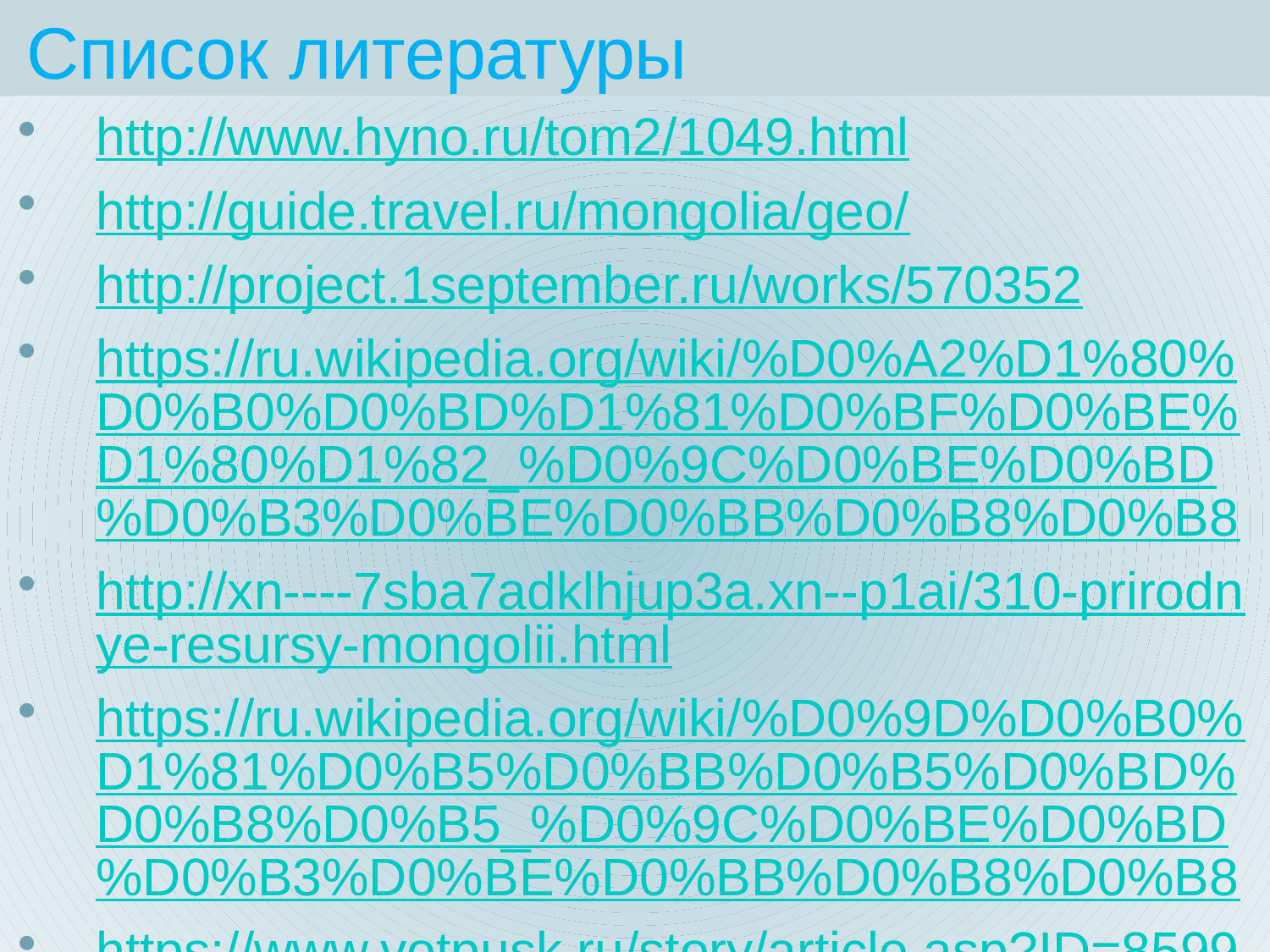

# Список литературы
http://www.hyno.ru/tom2/1049.html
http://guide.travel.ru/mongolia/geo/
http://project.1september.ru/works/570352
https://ru.wikipedia.org/wiki/%D0%A2%D1%80%D0%B0%D0%BD%D1%81%D0%BF%D0%BE%D1%80%D1%82_%D0%9C%D0%BE%D0%BD%D0%B3%D0%BE%D0%BB%D0%B8%D0%B8
http://xn----7sba7adklhjup3a.xn--p1ai/310-prirodnye-resursy-mongolii.html
https://ru.wikipedia.org/wiki/%D0%9D%D0%B0%D1%81%D0%B5%D0%BB%D0%B5%D0%BD%D0%B8%D0%B5_%D0%9C%D0%BE%D0%BD%D0%B3%D0%BE%D0%BB%D0%B8%D0%B8
https://www.votpusk.ru/story/article.asp?ID=8599
http://www.world-globe.ru/countries/mongolia/people/
https://ru.wikipedia.org/wiki/%D0%AD%D0%BA%D0%BE%D0%BD%D0%BE%D0%BC%D0%B8%D0%BA%D0%B0_%D0%9C%D0%BE%D0%BD%D0%B3%D0%BE%D0%BB%D0%B8%D0%B8#%D0%9F%D1%80%D0%B8%D1%80%D0%BE%D0%B4%D0%BD%D1%8B%D0%B5_%D1%80%D0%B5%D1%81%D1%83%D1%80%D1%81%D1%8B
https://ecodelo.org/2540-sotsialnoekologicheskie_problemy_mongolii_svyazannye_s_dobychei_zolota_na_rekakh_pritokakh_reki